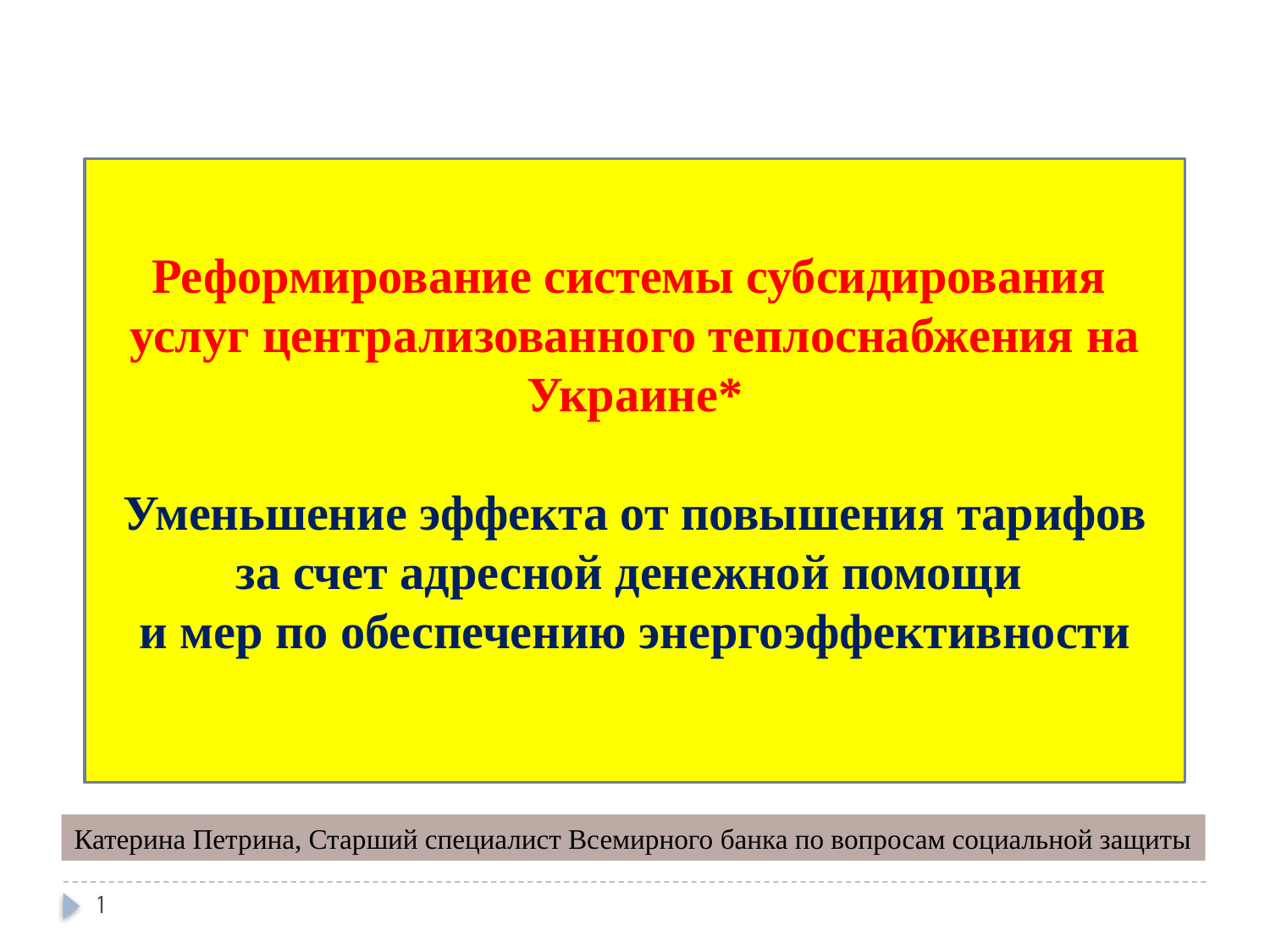

Реформирование системы субсидирования
услуг централизованного теплоснабжения на Украине*
Уменьшение эффекта от повышения тарифов за счет адресной денежной помощи
и мер по обеспечению энергоэффективности
Катерина Петрина, Старший специалист Всемирного банка по вопросам социальной защиты
1